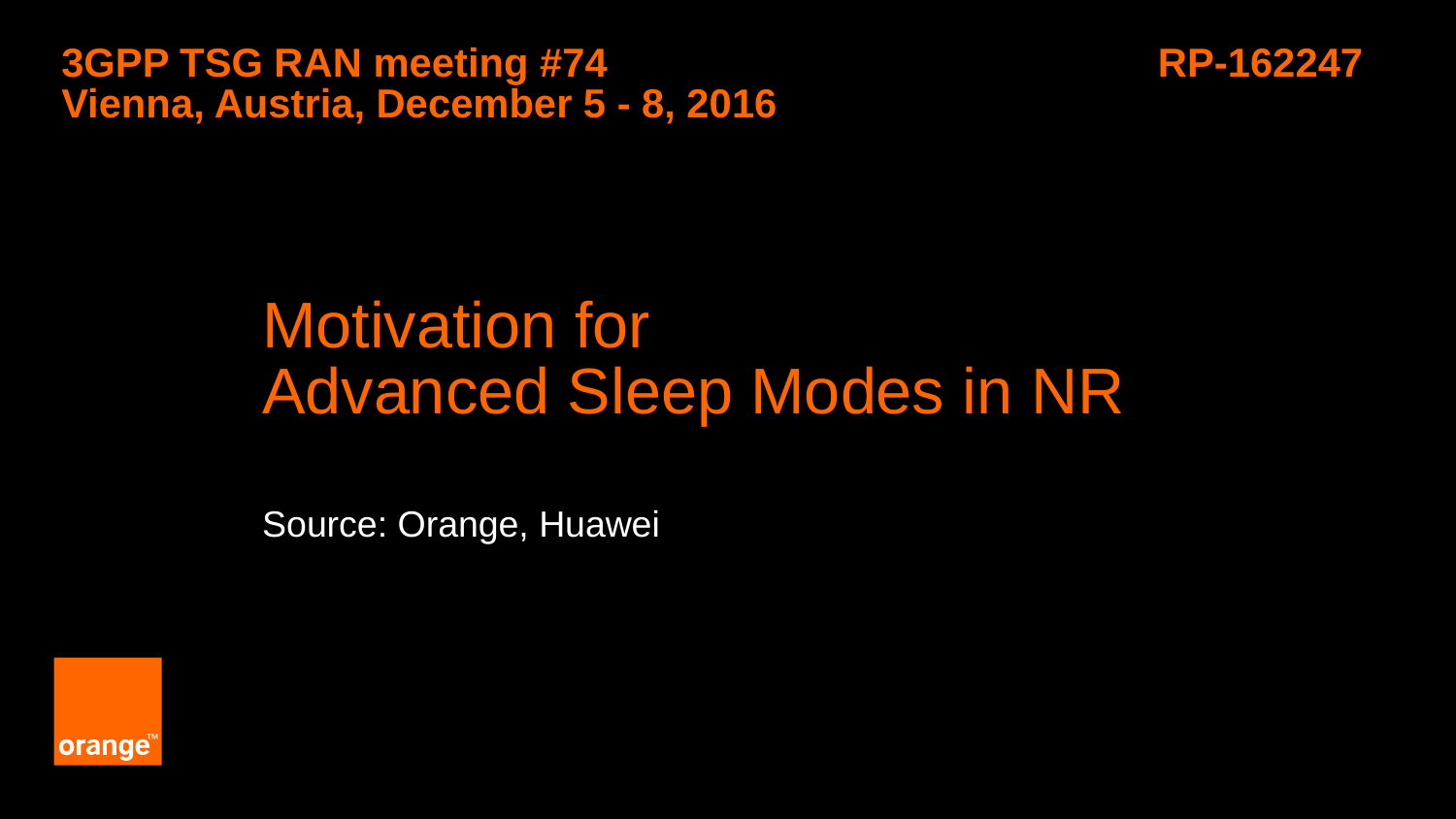

3GPP TSG RAN meeting #74
Vienna, Austria, December 5 - 8, 2016

RP-162247

Motivation for
Advanced Sleep Modes in NR

Source: Orange, Huawei